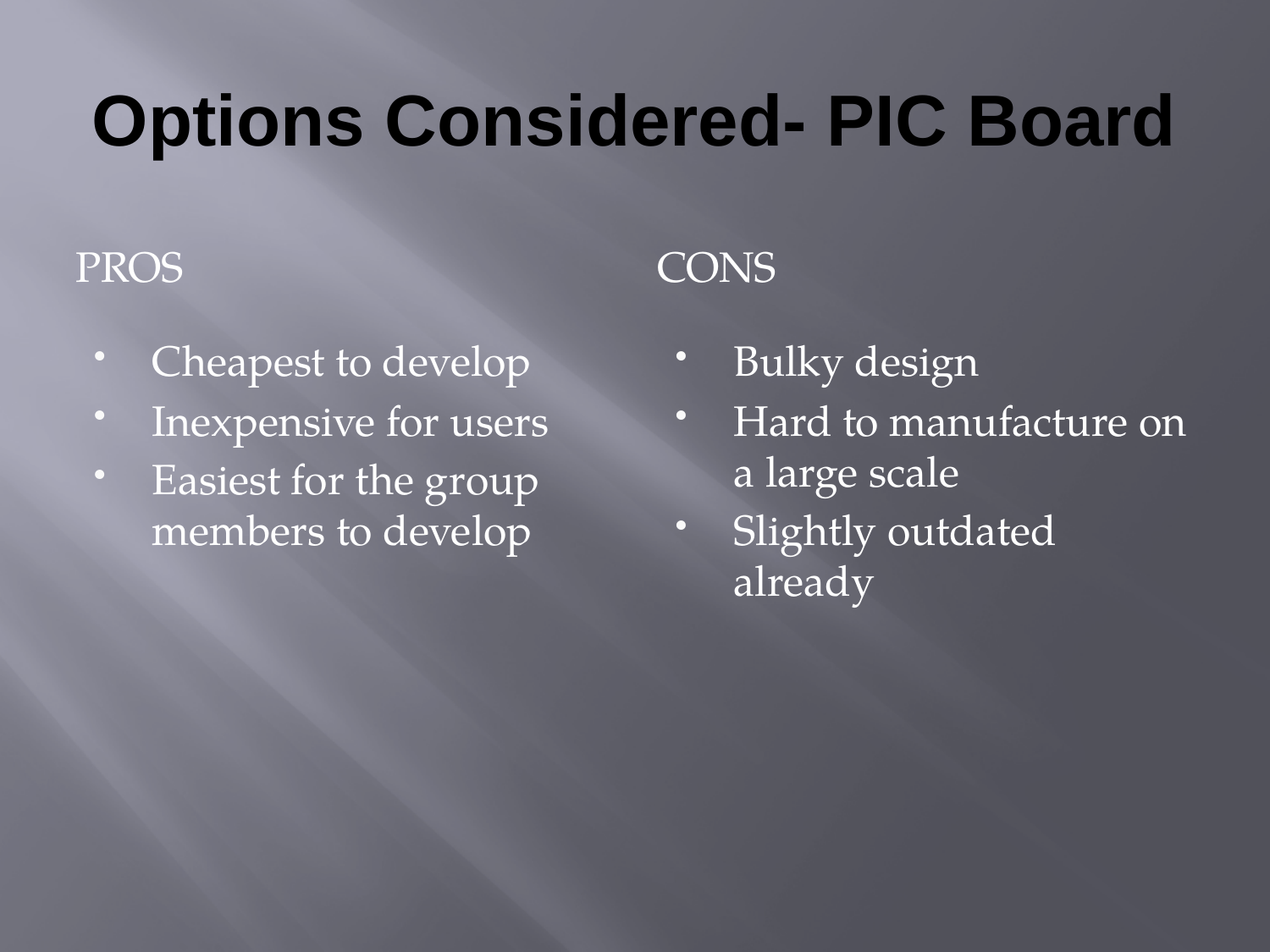

# Options Considered- PIC Board
Pros
cons
Cheapest to develop
Inexpensive for users
Easiest for the group members to develop

Bulky design
Hard to manufacture on a large scale
Slightly outdated already